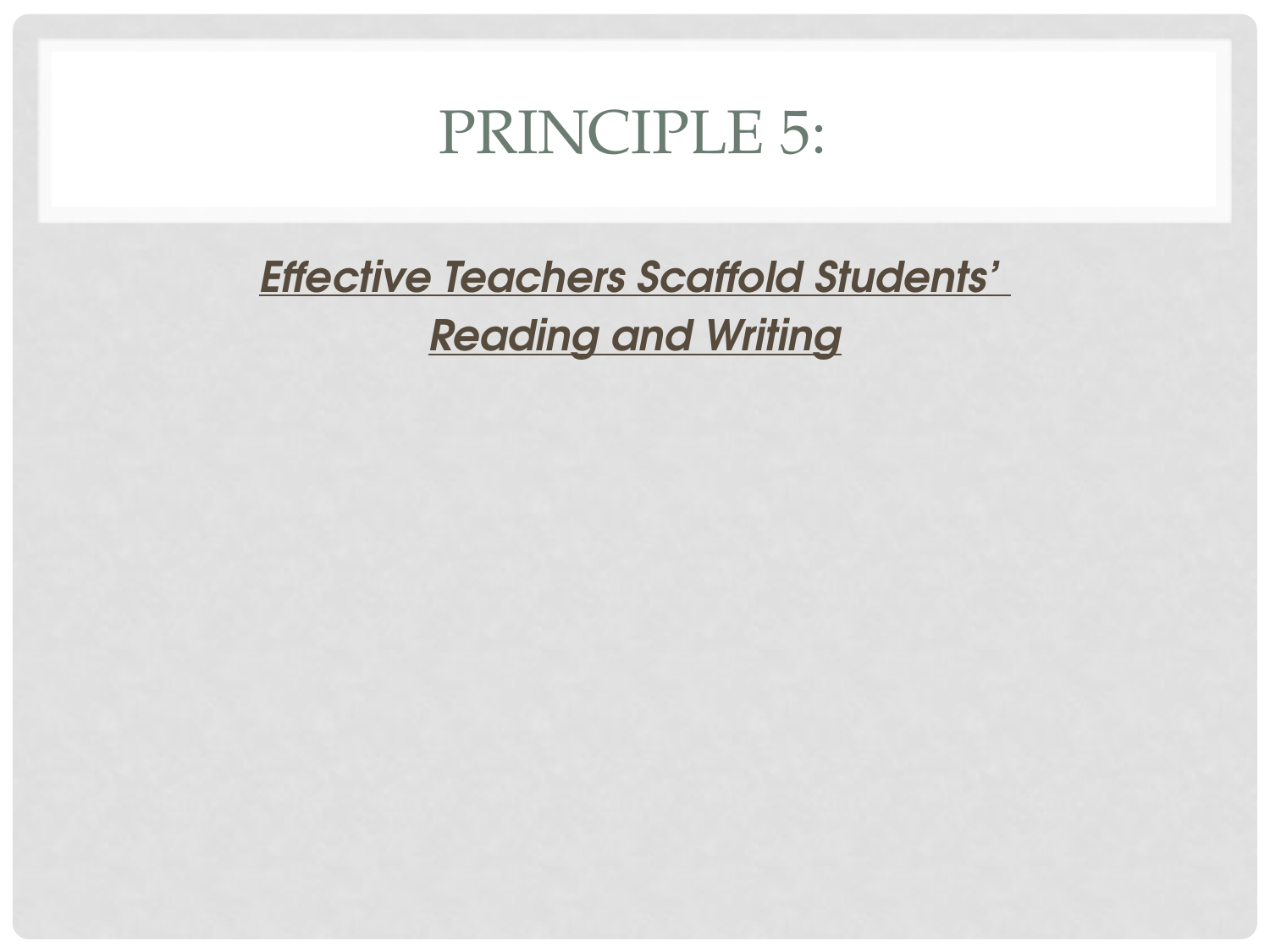

# Principle 5:
Effective Teachers Scaffold Students’
Reading and Writing